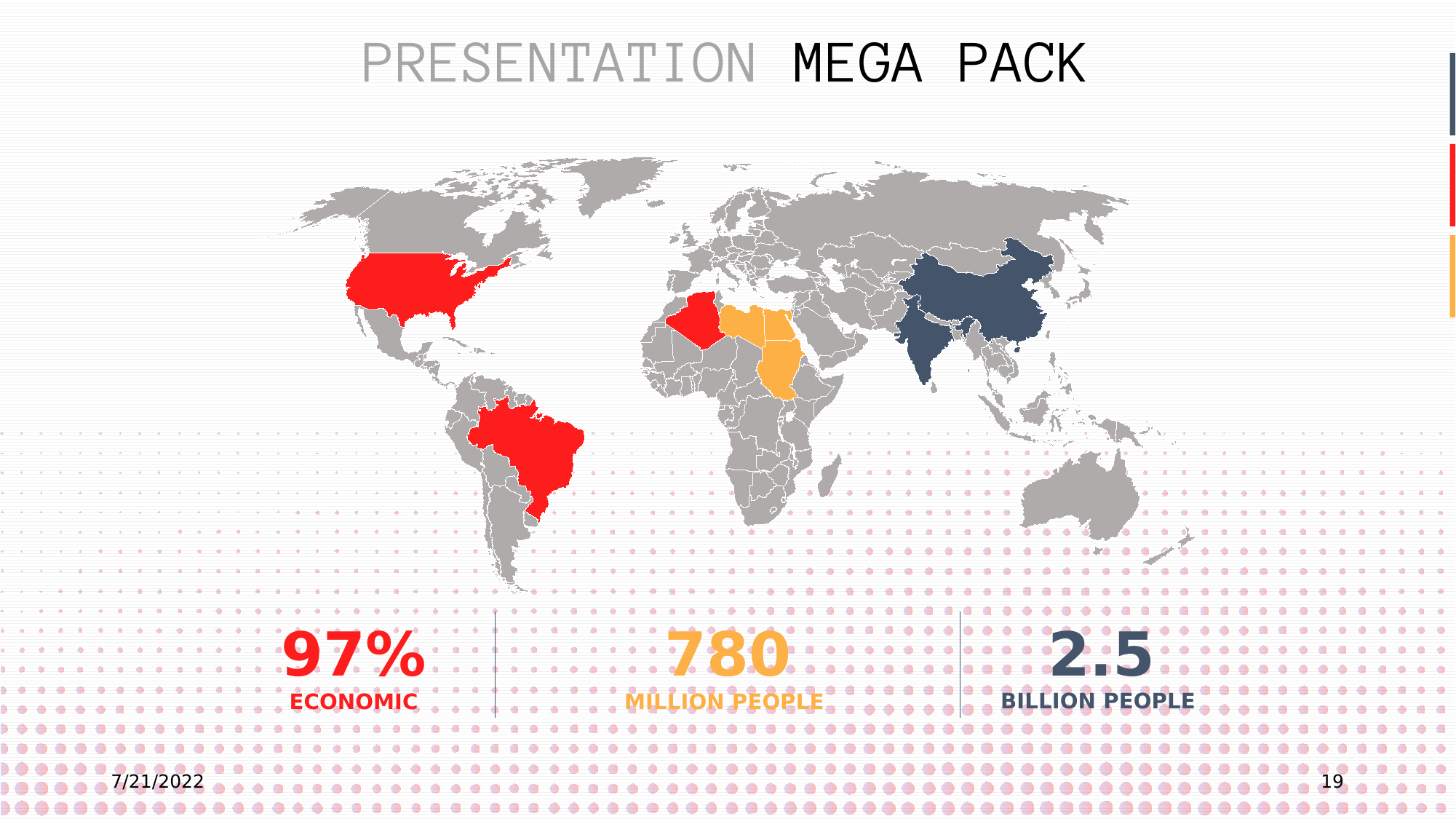

PRESENTATION MEGA PACK

97%
780
MILLION PEOPLE
2.5
BILLION PEOPLE
ECONOMIC
7/21/2022
19